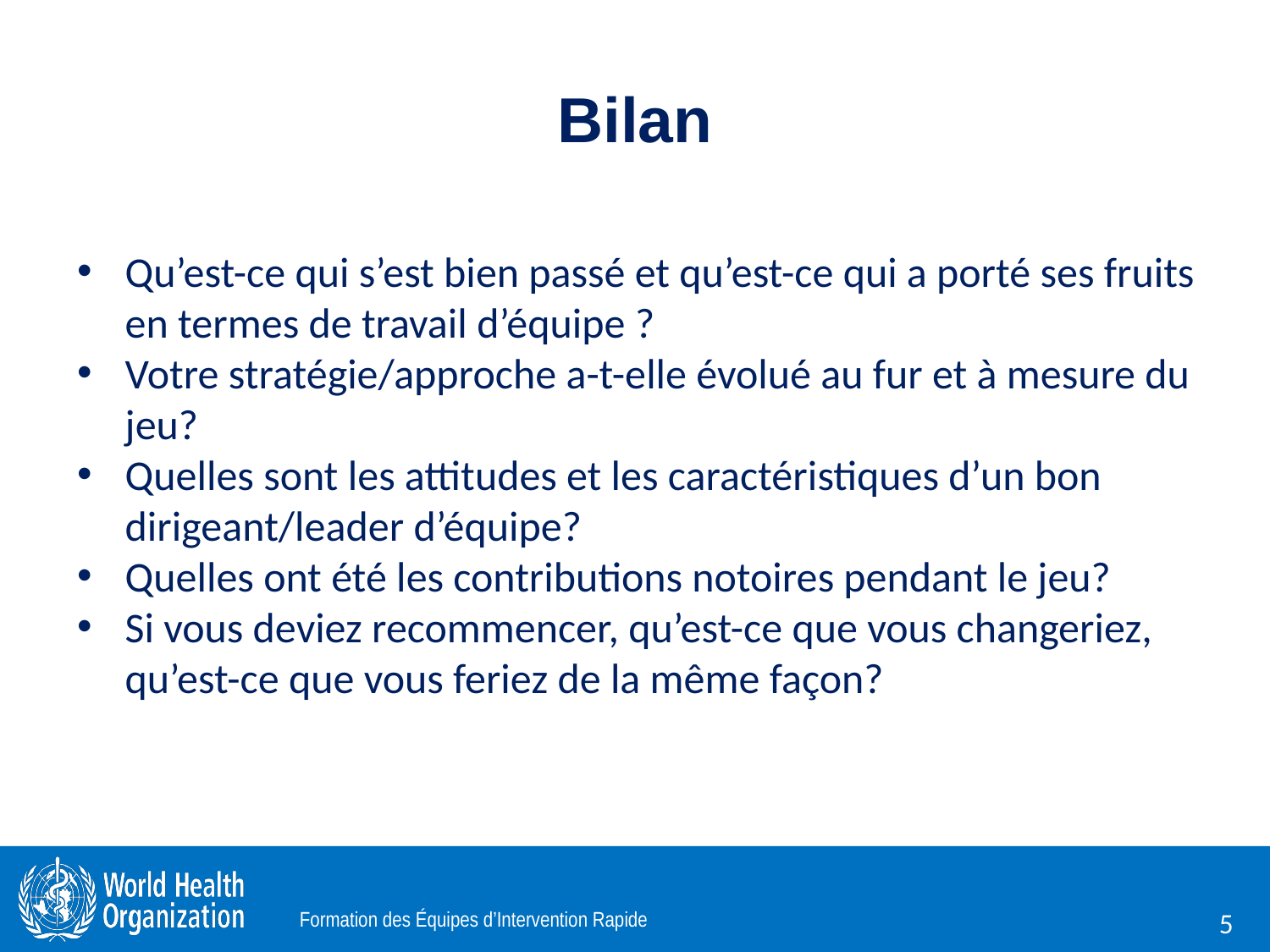

# Bilan
Qu’est-ce qui s’est bien passé et qu’est-ce qui a porté ses fruits en termes de travail d’équipe ?
Votre stratégie/approche a-t-elle évolué au fur et à mesure du jeu?
Quelles sont les attitudes et les caractéristiques d’un bon dirigeant/leader d’équipe?
Quelles ont été les contributions notoires pendant le jeu?
Si vous deviez recommencer, qu’est-ce que vous changeriez, qu’est-ce que vous feriez de la même façon?